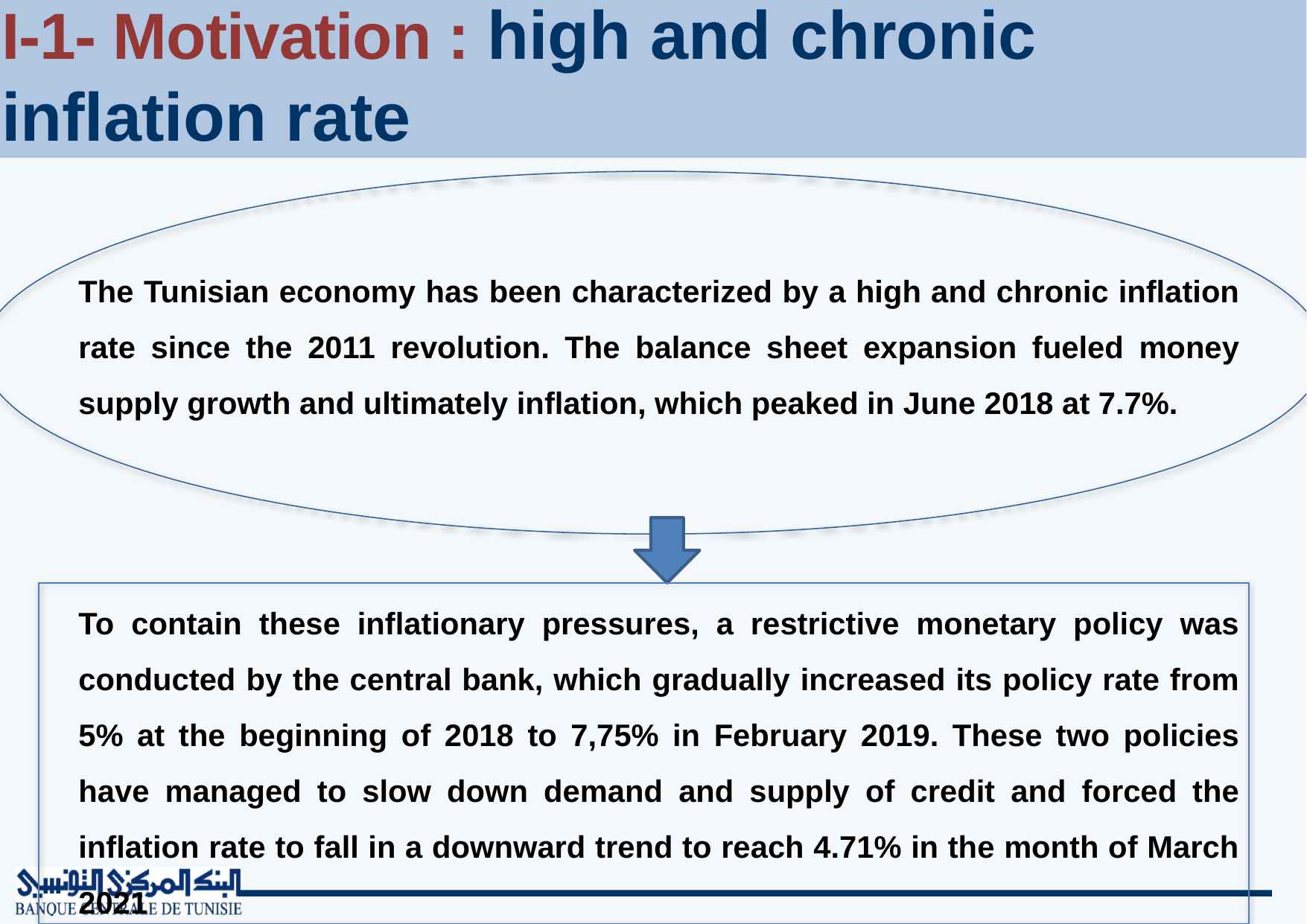

# I-1- Motivation : high and chronic inflation rate

The Tunisian economy has been characterized by a high and chronic inflation rate since the 2011 revolution. The balance sheet expansion fueled money supply growth and ultimately inflation, which peaked in June 2018 at 7.7%.

To contain these inflationary pressures, a restrictive monetary policy was conducted by the central bank, which gradually increased its policy rate from 5% at the beginning of 2018 to 7,75% in February 2019. These two policies have managed to slow down demand and supply of credit and forced the inflation rate to fall in a downward trend to reach 4.71% in the month of March 2021